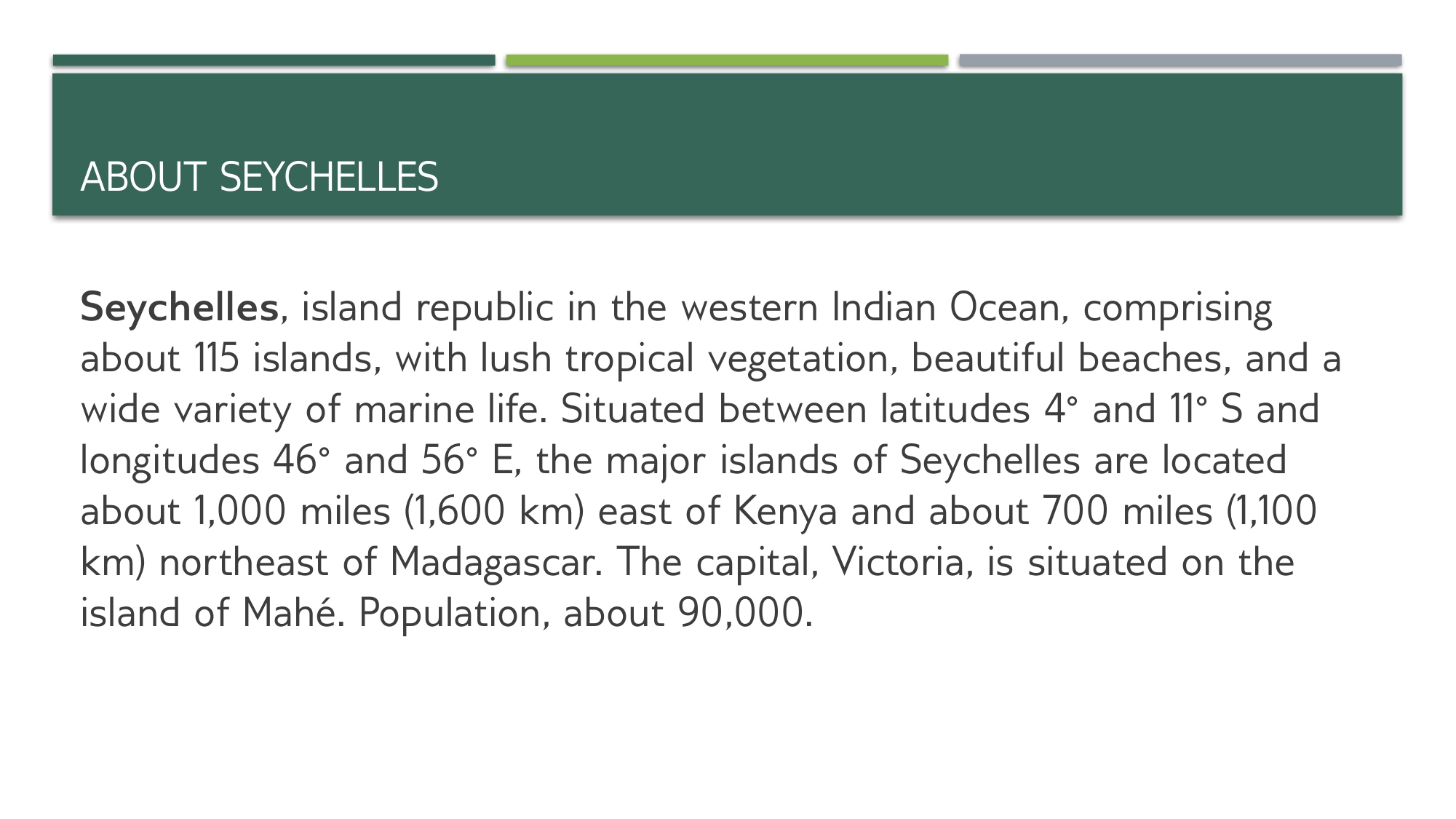

# about seychelles
Seychelles, island republic in the western Indian Ocean, comprising about 115 islands, with lush tropical vegetation, beautiful beaches, and a wide variety of marine life. Situated between latitudes 4° and 11° S and longitudes 46° and 56° E, the major islands of Seychelles are located about 1,000 miles (1,600 km) east of Kenya and about 700 miles (1,100 km) northeast of Madagascar. The capital, Victoria, is situated on the island of Mahé. Population, about 90,000.